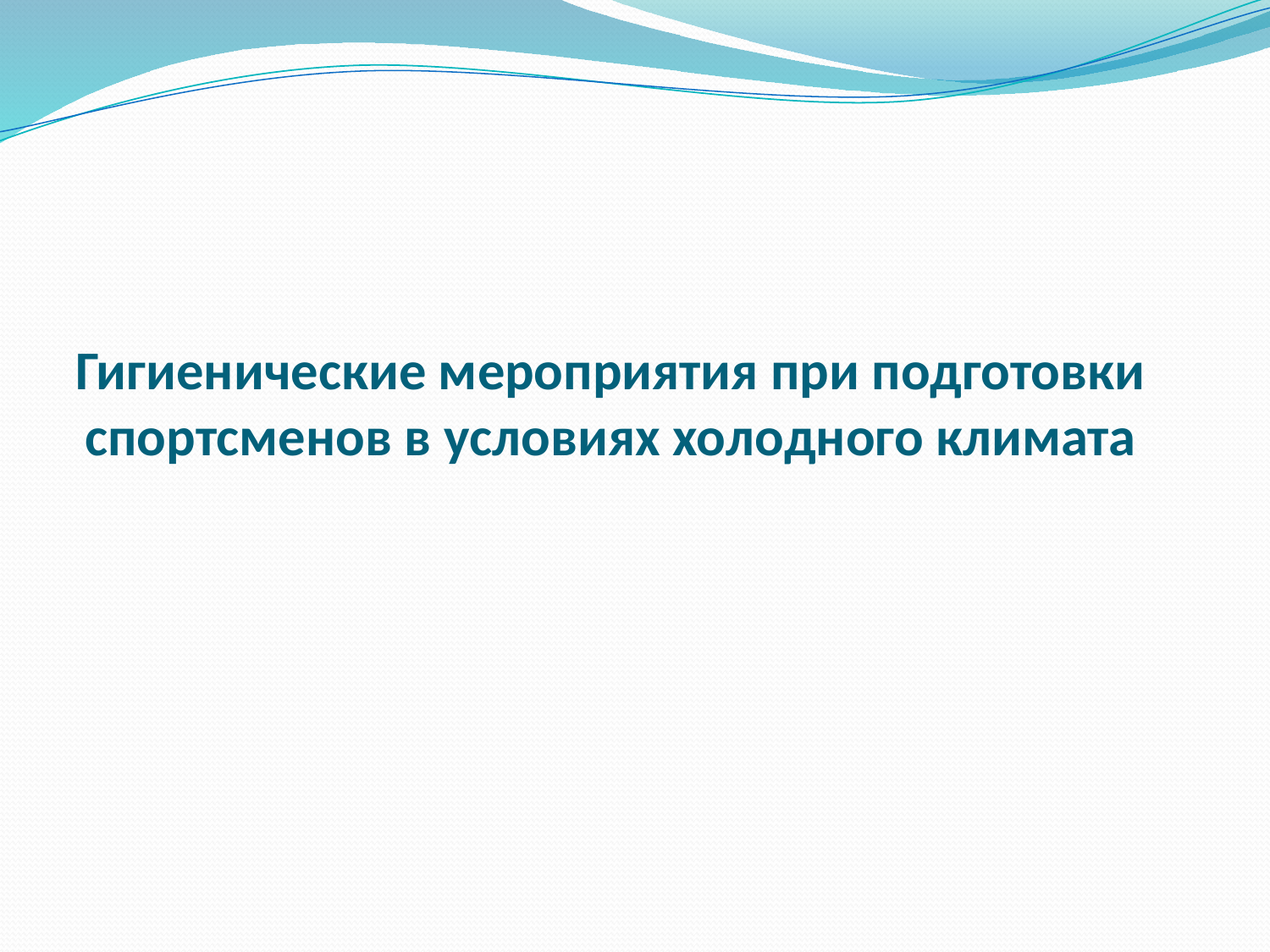

# Гигиенические мероприятия при подготовки спортсменов в условиях холодного климата